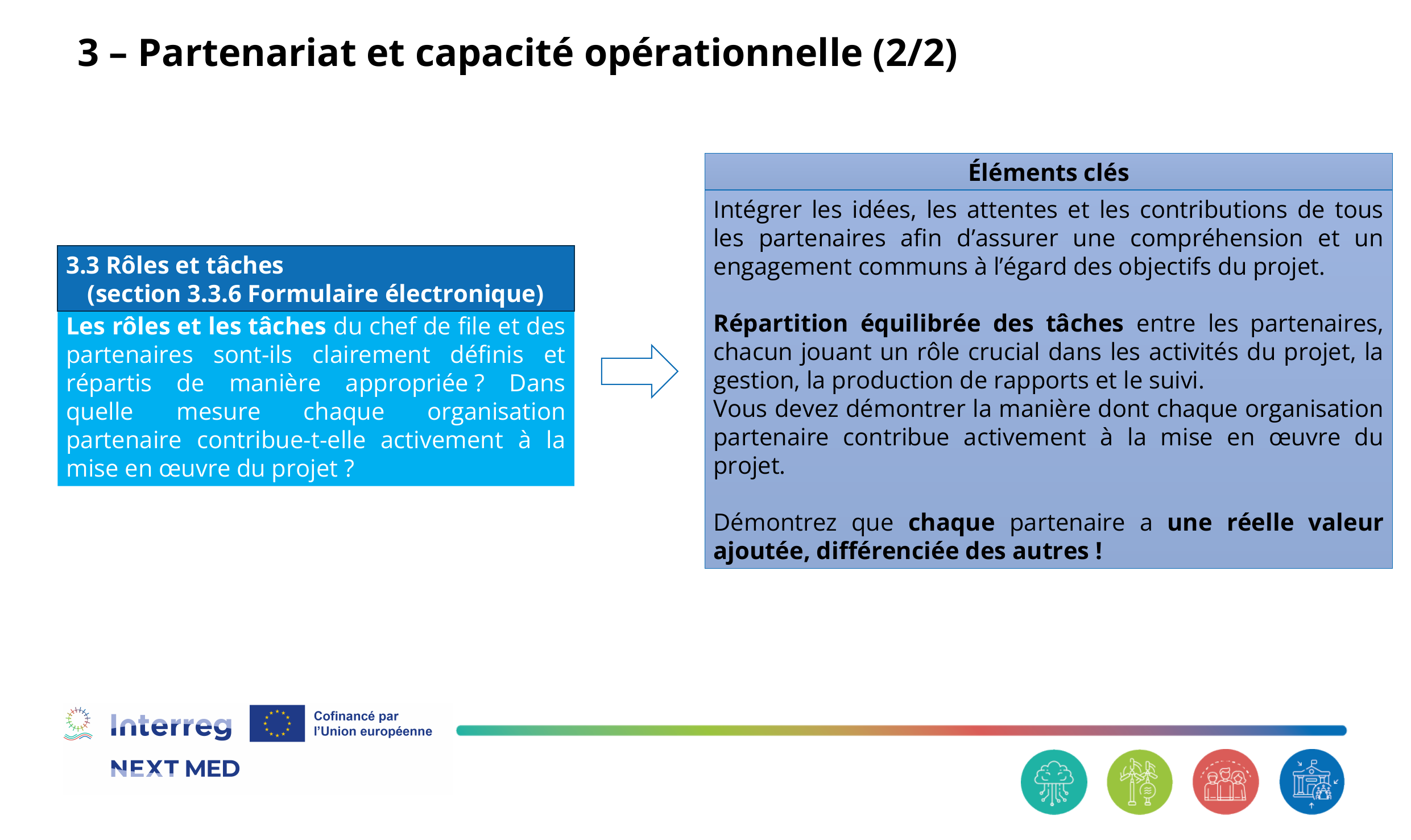

# 3 – Partenariat et capacité opérationnelle (2/2)
Éléments clés
Intégrer les idées, les attentes et les contributions de tous les partenaires afin d’assurer une compréhension et un engagement communs à l’égard des objectifs du projet.

Répartition équilibrée des tâches entre les partenaires, chacun jouant un rôle crucial dans les activités du projet, la gestion, la production de rapports et le suivi.
Vous devez démontrer la manière dont chaque organisation partenaire contribue activement à la mise en œuvre du projet.

Démontrez que chaque partenaire a une réelle valeur ajoutée, différenciée des autres !
3.3 Rôles et tâches
(section 3.3.6 Formulaire électronique)
Les rôles et les tâches du chef de file et des partenaires sont-ils clairement définis et répartis de manière appropriée ? Dans quelle mesure chaque organisation partenaire contribue-t-elle activement à la mise en œuvre du projet ?